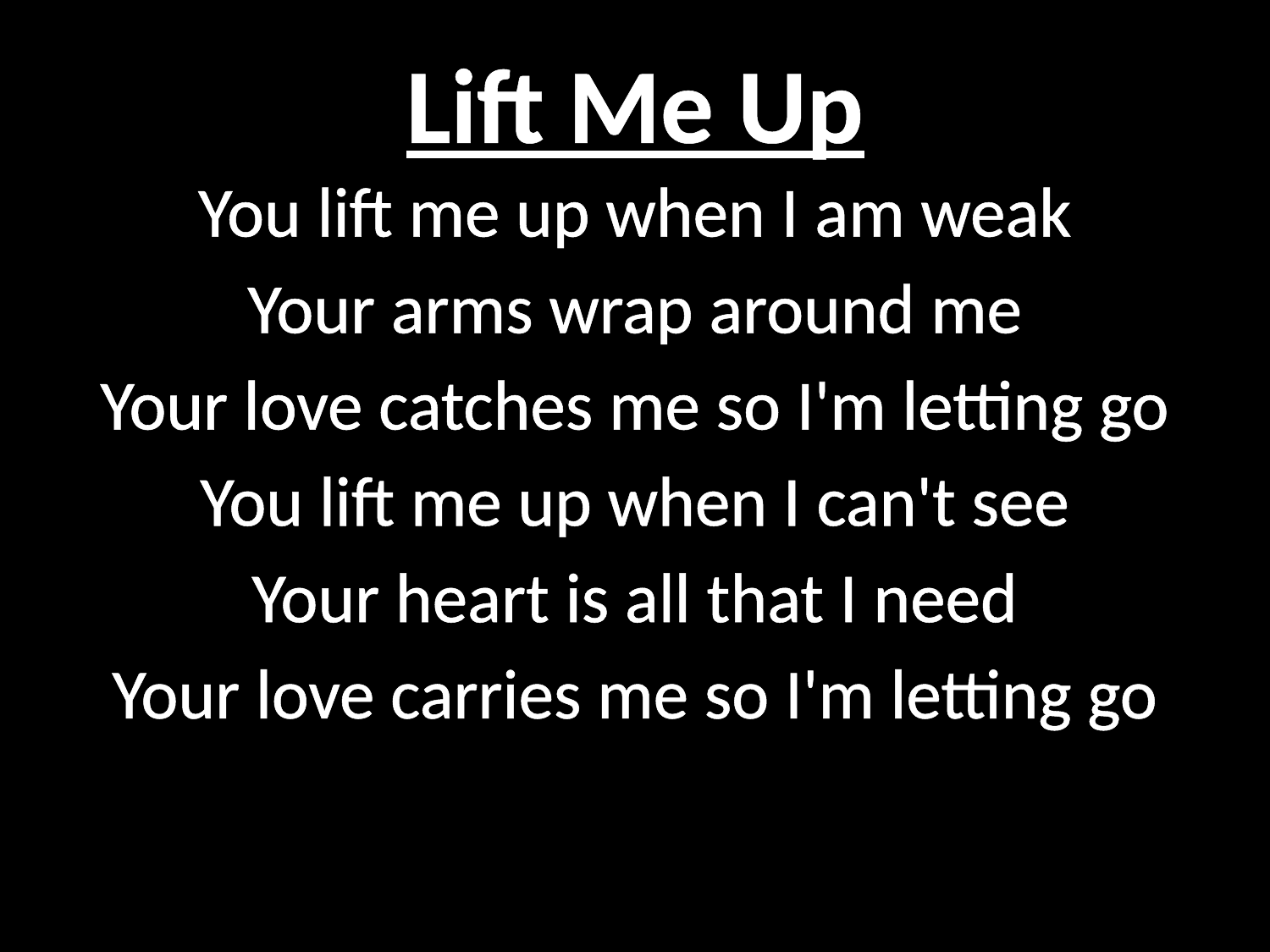

# Lift Me Up
You lift me up when I am weak
Your arms wrap around me
Your love catches me so I'm letting go
You lift me up when I can't see
Your heart is all that I need
Your love carries me so I'm letting go